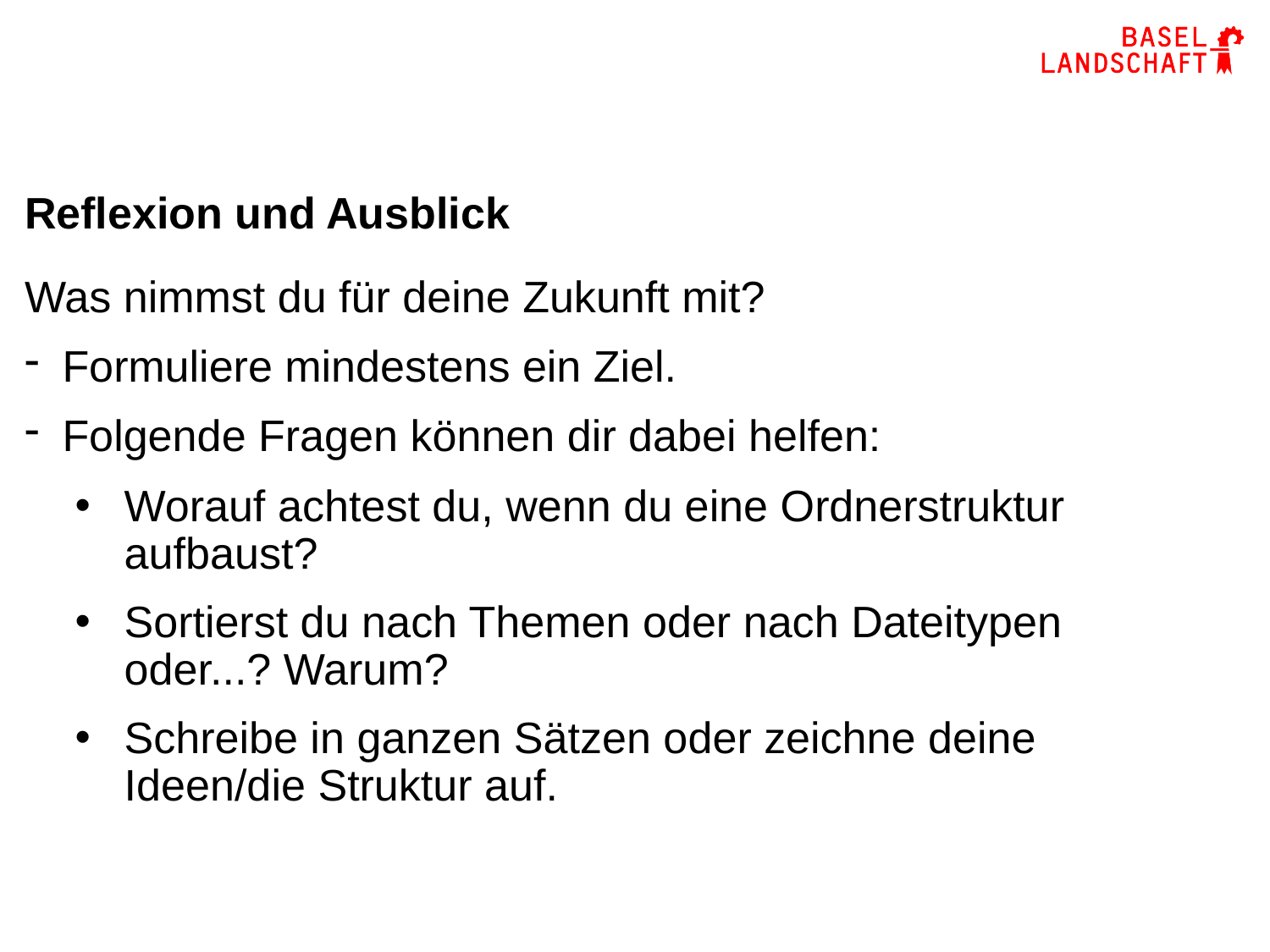

# Reflexion und Ausblick
Was nimmst du für deine Zukunft mit?
Formuliere mindestens ein Ziel.
Folgende Fragen können dir dabei helfen:
Worauf achtest du, wenn du eine Ordnerstruktur aufbaust?
Sortierst du nach Themen oder nach Dateitypen oder...? Warum?
Schreibe in ganzen Sätzen oder zeichne deine Ideen/die Struktur auf.